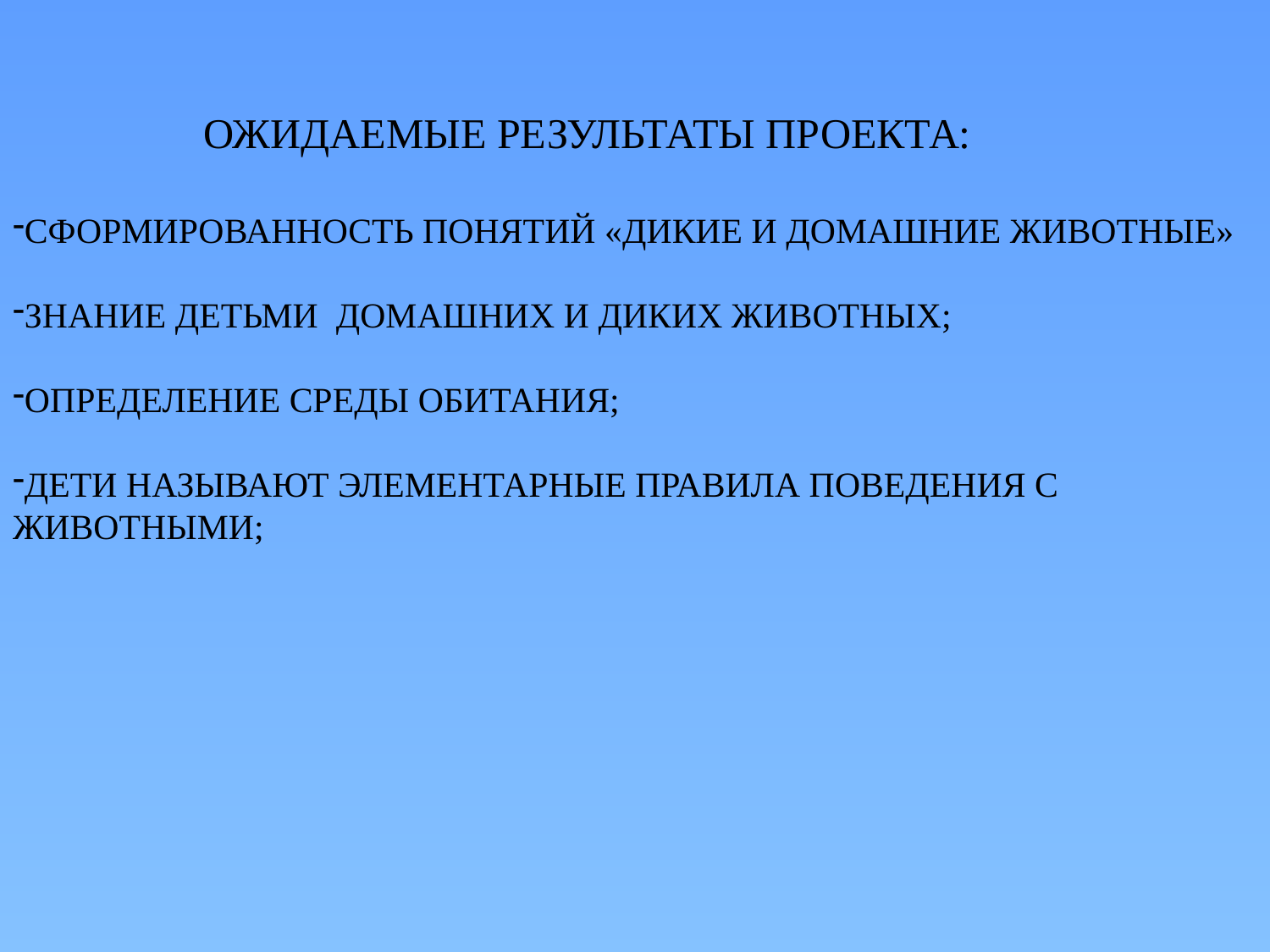

ОЖИДАЕМЫЕ РЕЗУЛЬТАТЫ ПРОЕКТА:

СФОРМИРОВАННОСТЬ ПОНЯТИЙ «ДИКИЕ И ДОМАШНИЕ ЖИВОТНЫЕ»

ЗНАНИЕ ДЕТЬМИ  ДОМАШНИХ И ДИКИХ ЖИВОТНЫХ;

ОПРЕДЕЛЕНИЕ СРЕДЫ ОБИТАНИЯ;

ДЕТИ НАЗЫВАЮТ ЭЛЕМЕНТАРНЫЕ ПРАВИЛА ПОВЕДЕНИЯ С ЖИВОТНЫМИ;